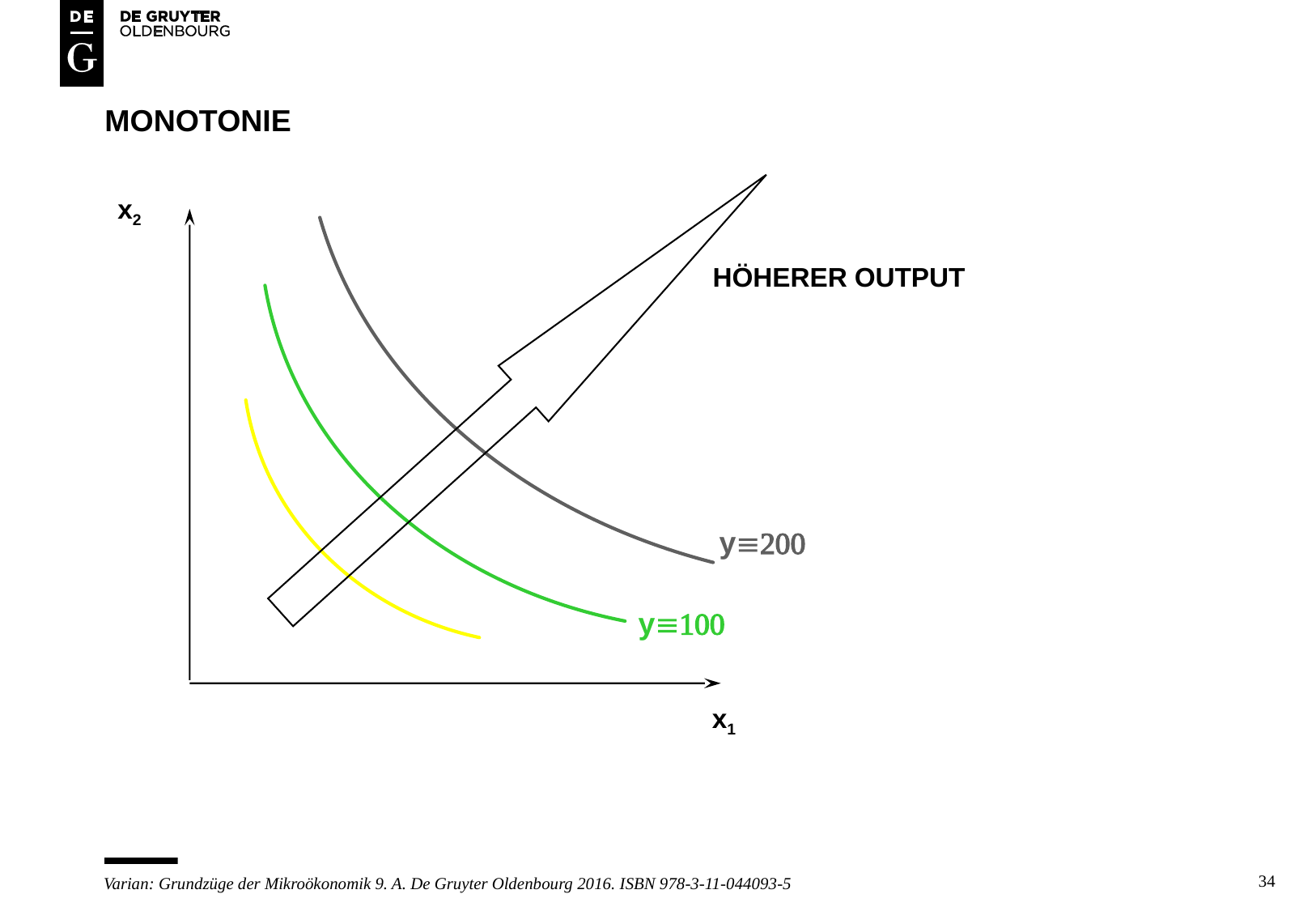

# monotonie

x2

HÖHERER OUTPUT

y≡200
y≡100

x1
34
Varian: Grundzüge der Mikroökonomik 9. A. De Gruyter Oldenbourg 2016. ISBN 978-3-11-044093-5